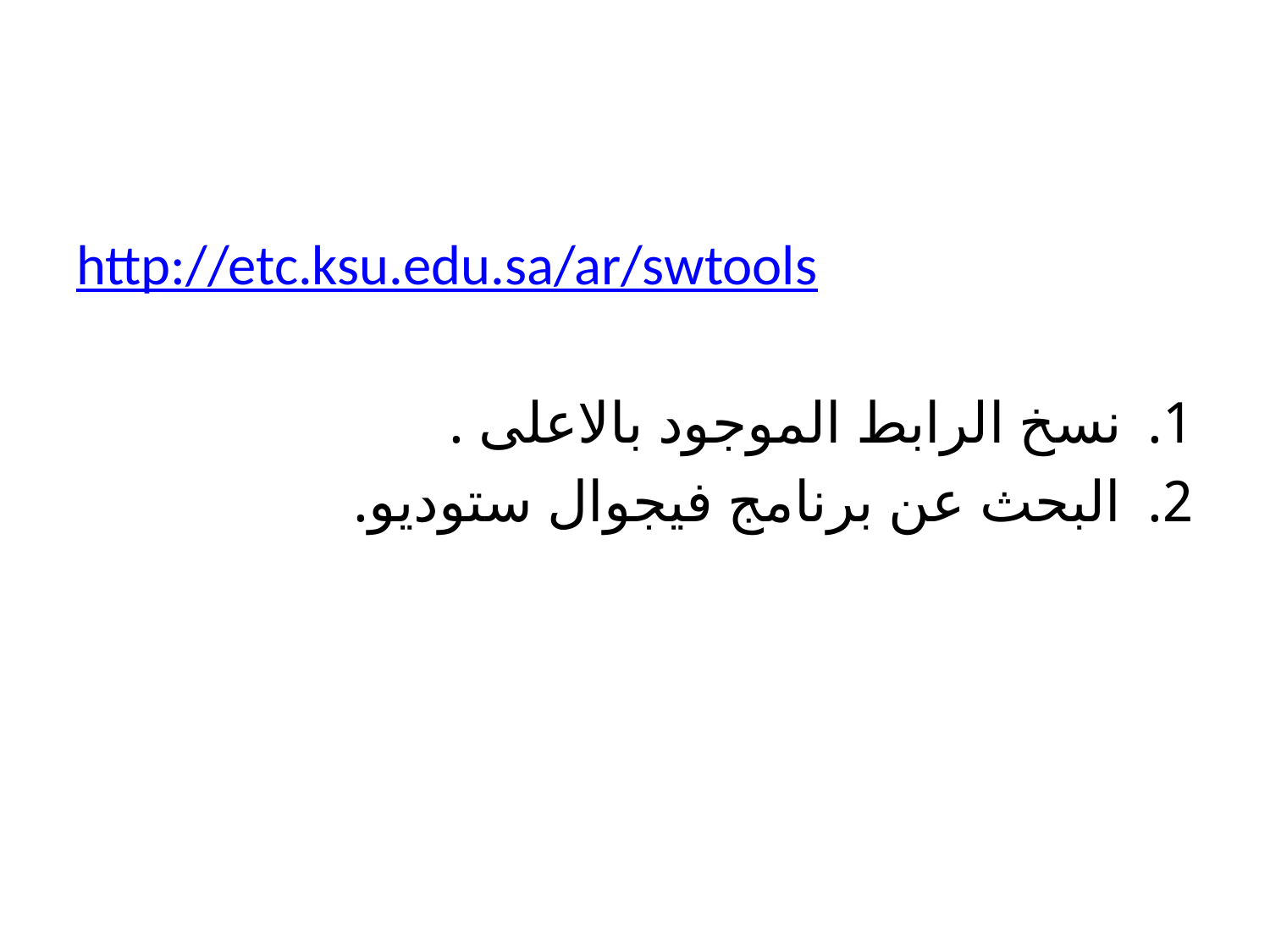

#
http://etc.ksu.edu.sa/ar/swtools

نسخ الرابط الموجود بالاعلى .
البحث عن برنامج فيجوال ستوديو.